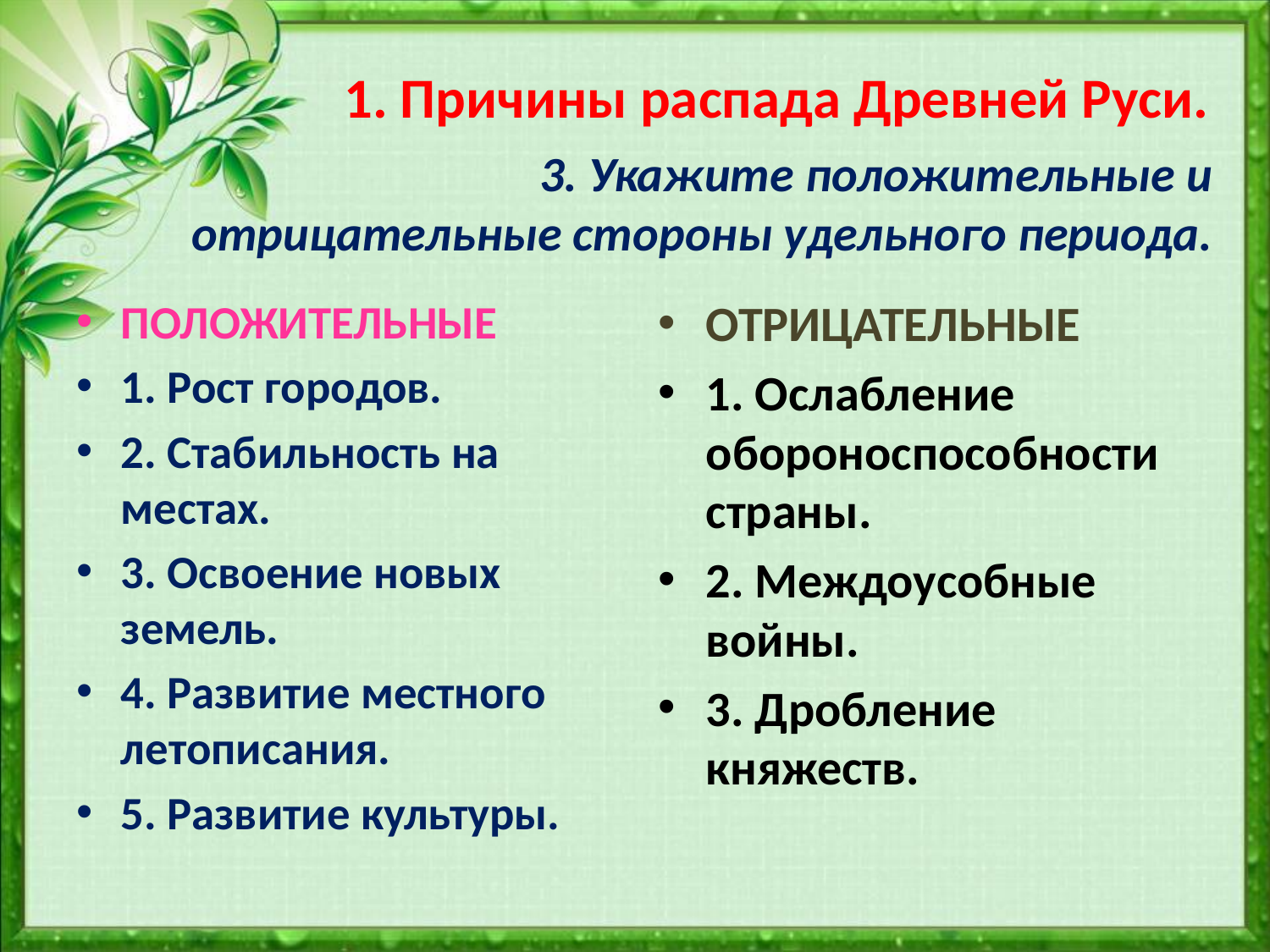

# 1. Причины распада Древней Руси.
3. Укажите положительные и
 отрицательные стороны удельного периода.
ПОЛОЖИТЕЛЬНЫЕ
1. Рост городов.
2. Стабильность на местах.
3. Освоение новых земель.
4. Развитие местного летописания.
5. Развитие культуры.
ОТРИЦАТЕЛЬНЫЕ
1. Ослабление обороноспособности страны.
2. Междоусобные  войны.
3. Дробление княжеств.